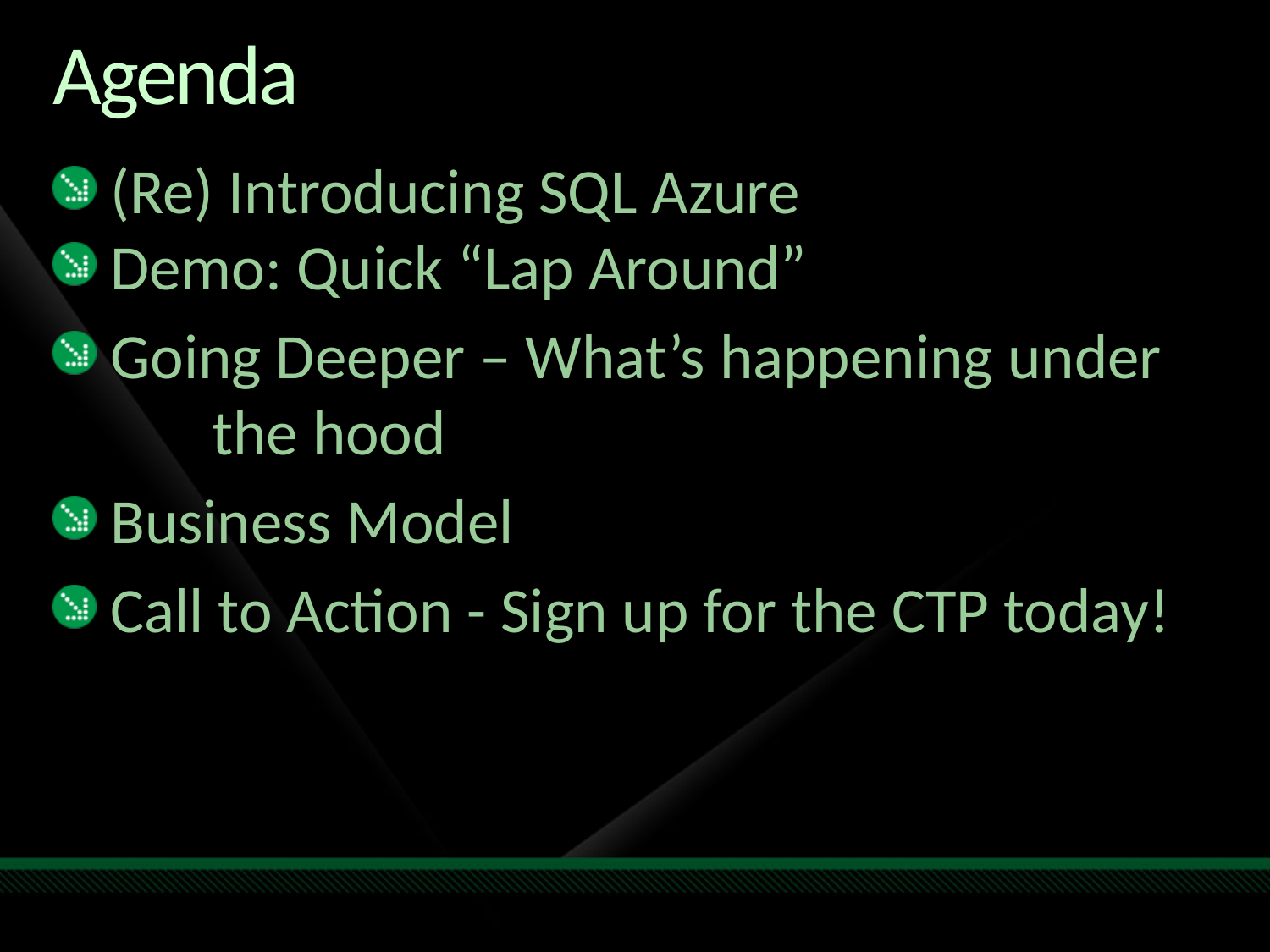

# Agenda
 (Re) Introducing SQL Azure
 Demo: Quick “Lap Around”
 Going Deeper – What’s happening under 	the hood
 Business Model
 Call to Action - Sign up for the CTP today!